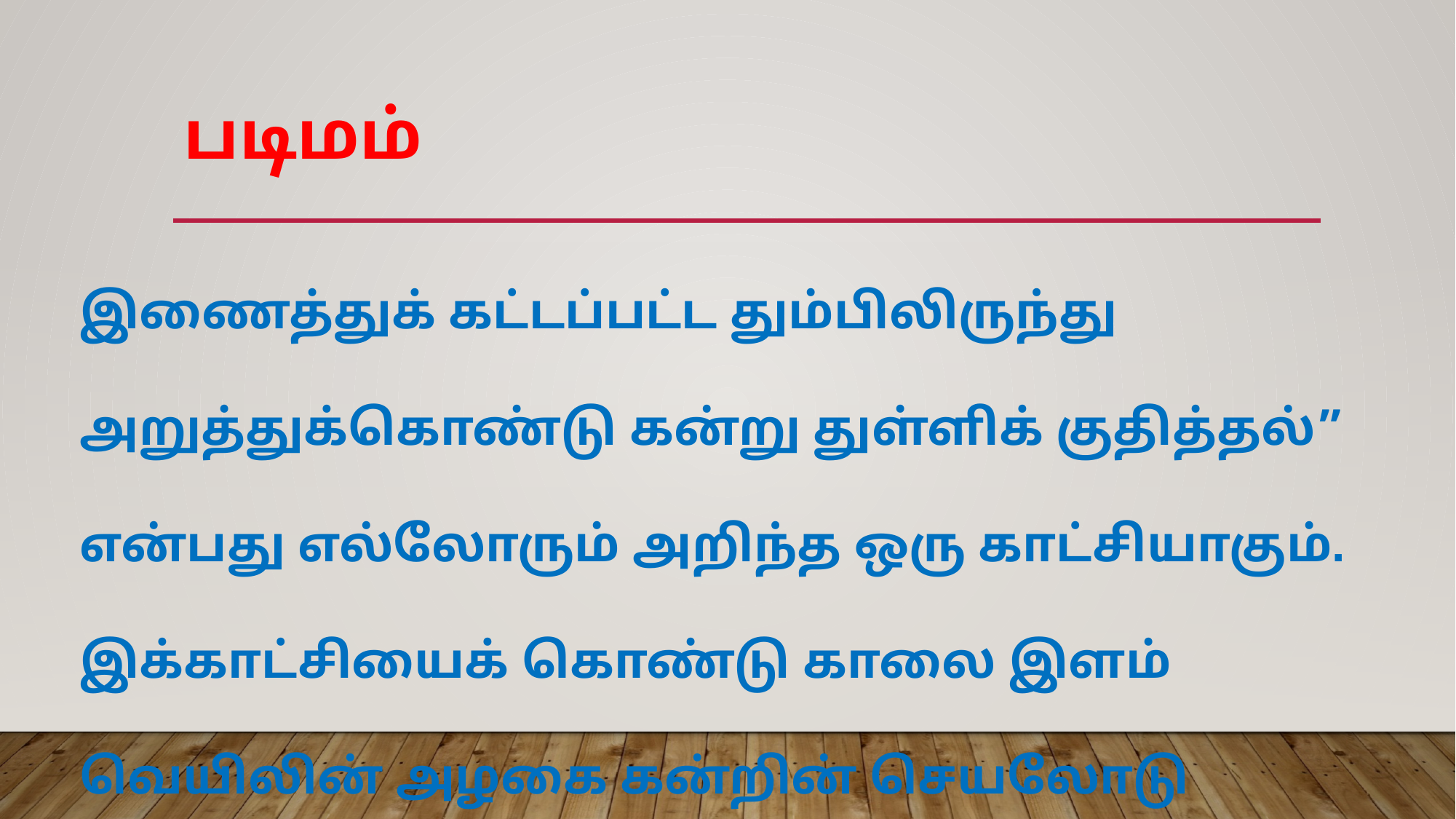

# படிமம்
இணைத்துக் கட்டப்பட்ட தும்பிலிருந்து அறுத்துக்கொண்டு கன்று துள்ளிக் குதித்தல்” என்பது எல்லோரும் அறிந்த ஒரு காட்சியாகும். இக்காட்சியைக் கொண்டு காலை இளம் வெயிலின் அழகை கன்றின் செயலோடு  ஒப்பிட்டுப் படிம்பஃ படுத்துகிறது இக்கவிதை.